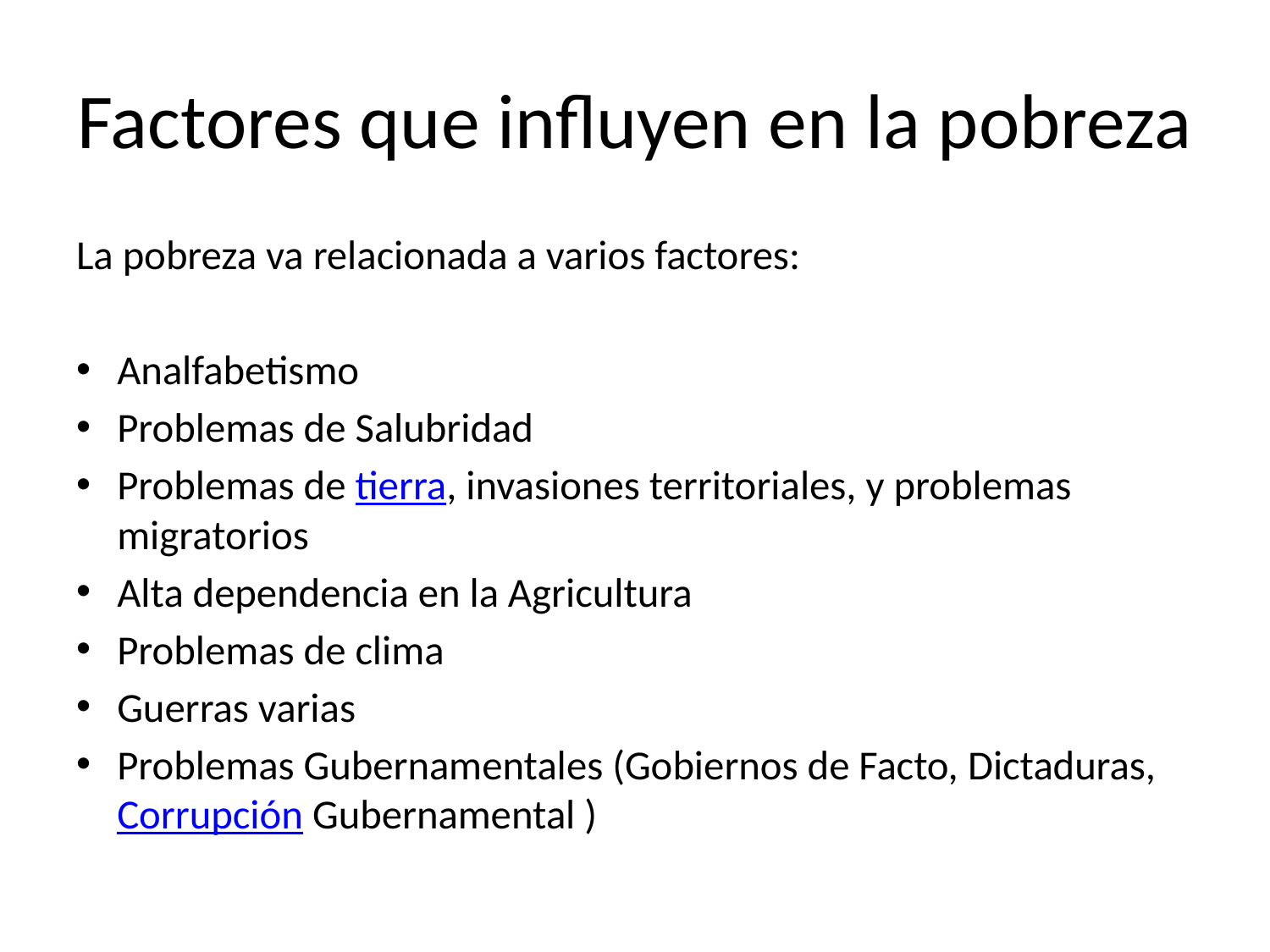

# Factores que influyen en la pobreza
La pobreza va relacionada a varios factores:

Analfabetismo
Problemas de Salubridad
Problemas de tierra, invasiones territoriales, y problemas migratorios
Alta dependencia en la Agricultura
Problemas de clima
Guerras varias
Problemas Gubernamentales (Gobiernos de Facto, Dictaduras, Corrupción Gubernamental )